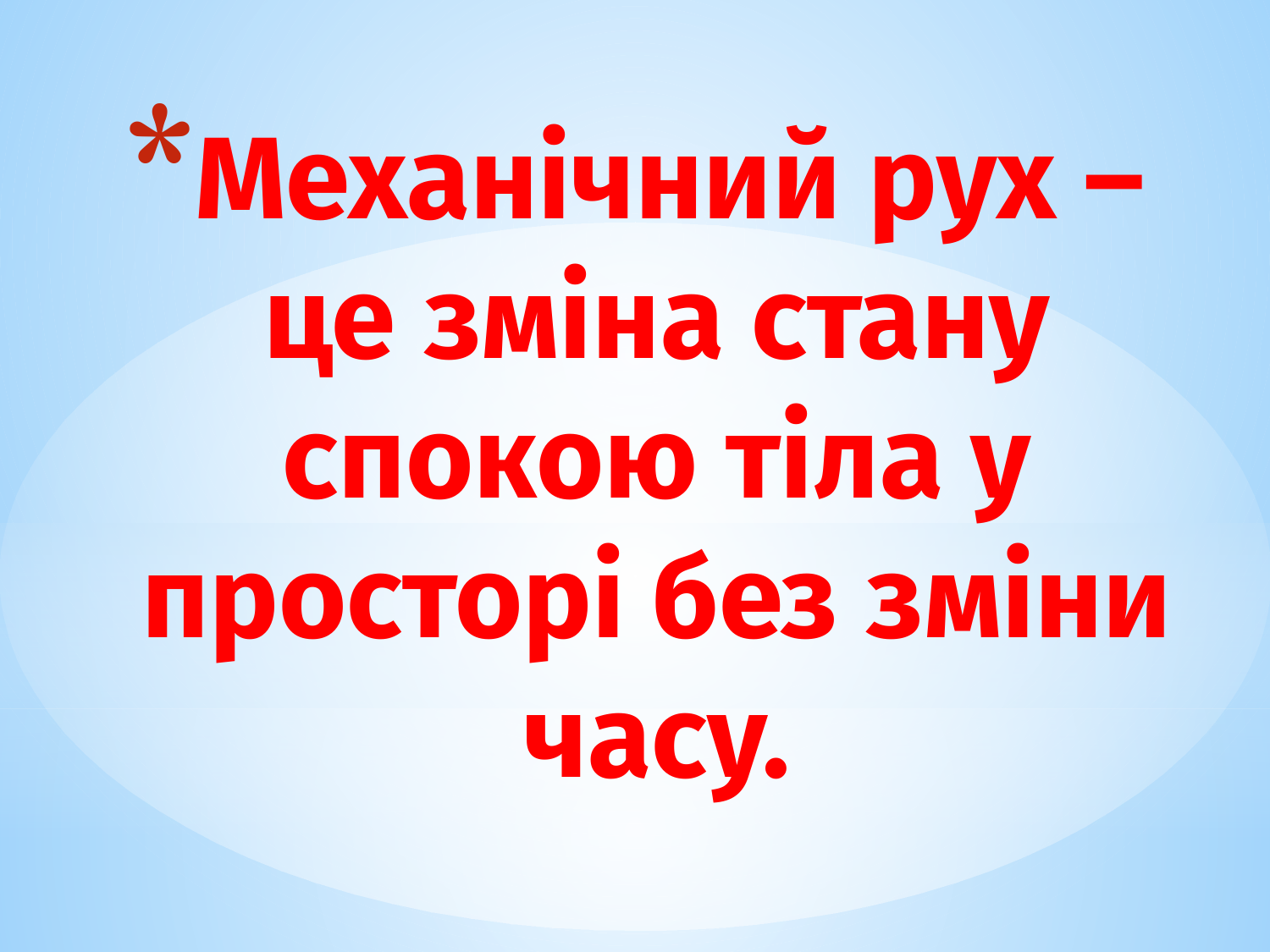

# Механічний рух – це зміна стану спокою тіла у просторі без зміни часу.